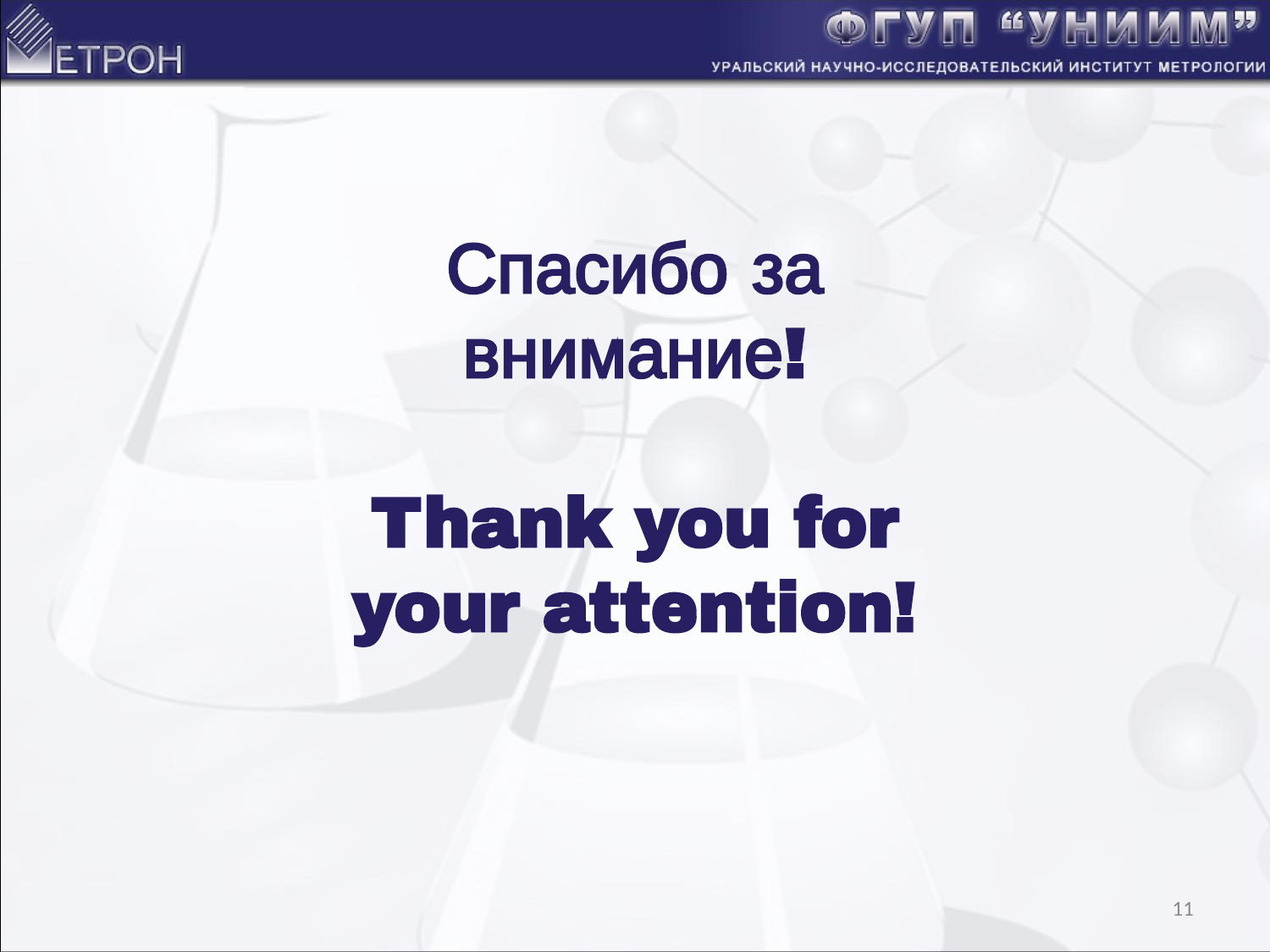

Спасибо за внимание!

Thank you for your attention!
11